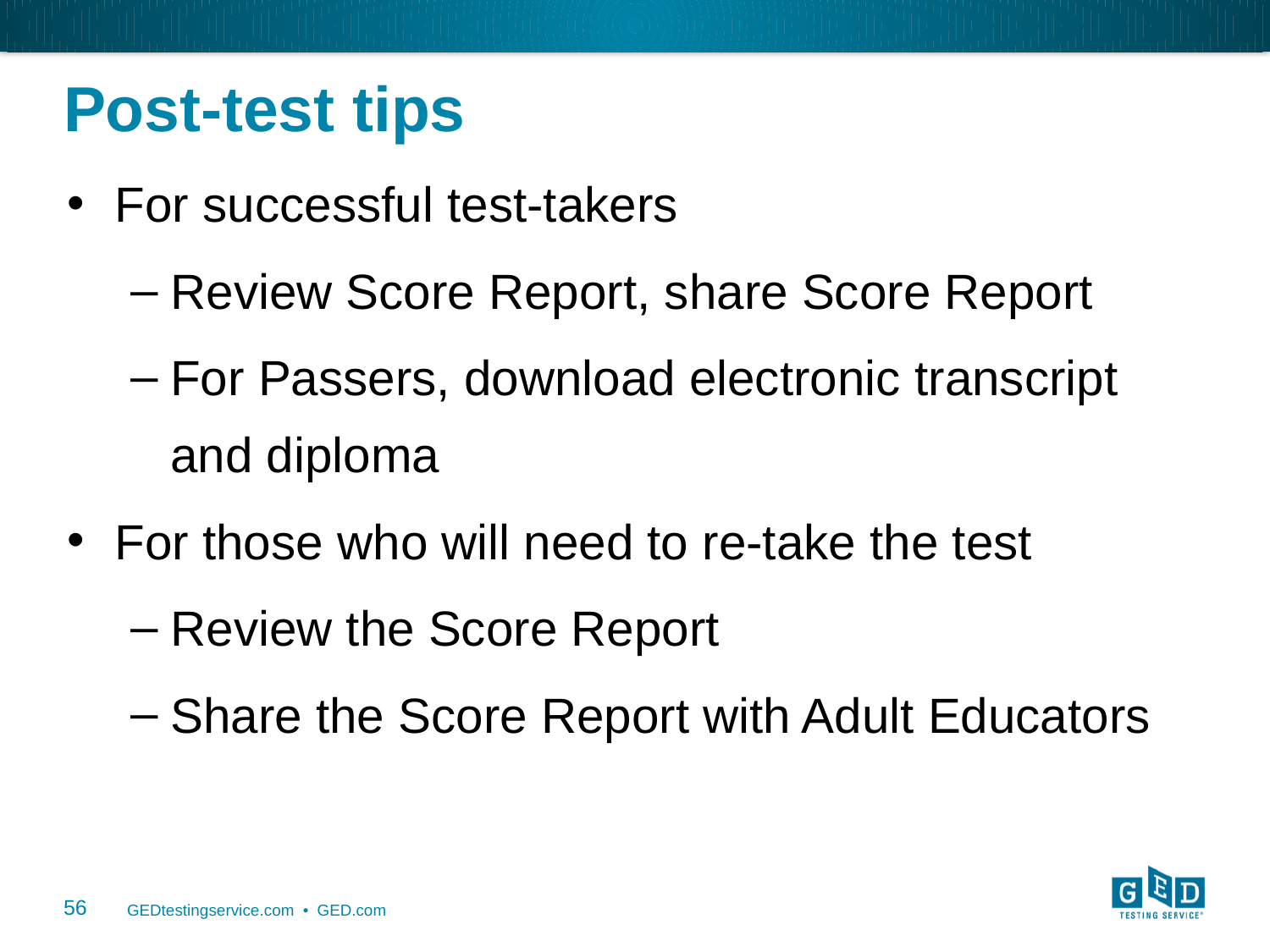

# Post-test tips
For successful test-takers
Review Score Report, share Score Report
For Passers, download electronic transcript and diploma
For those who will need to re-take the test
Review the Score Report
Share the Score Report with Adult Educators
56